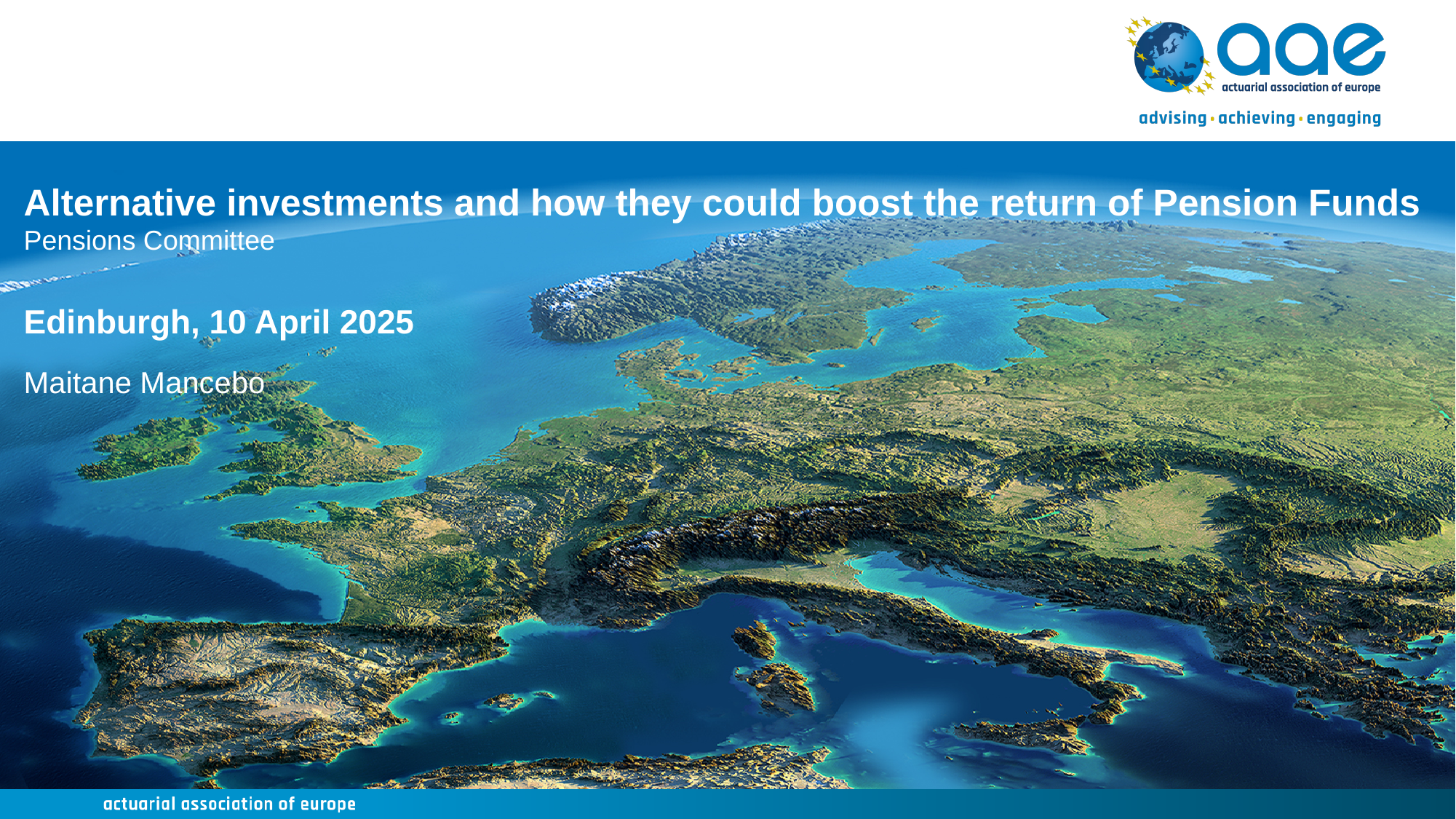

# Alternative investments and how they could boost the return of Pension Funds Pensions Committee Edinburgh, 10 April 2025
Maitane Mancebo